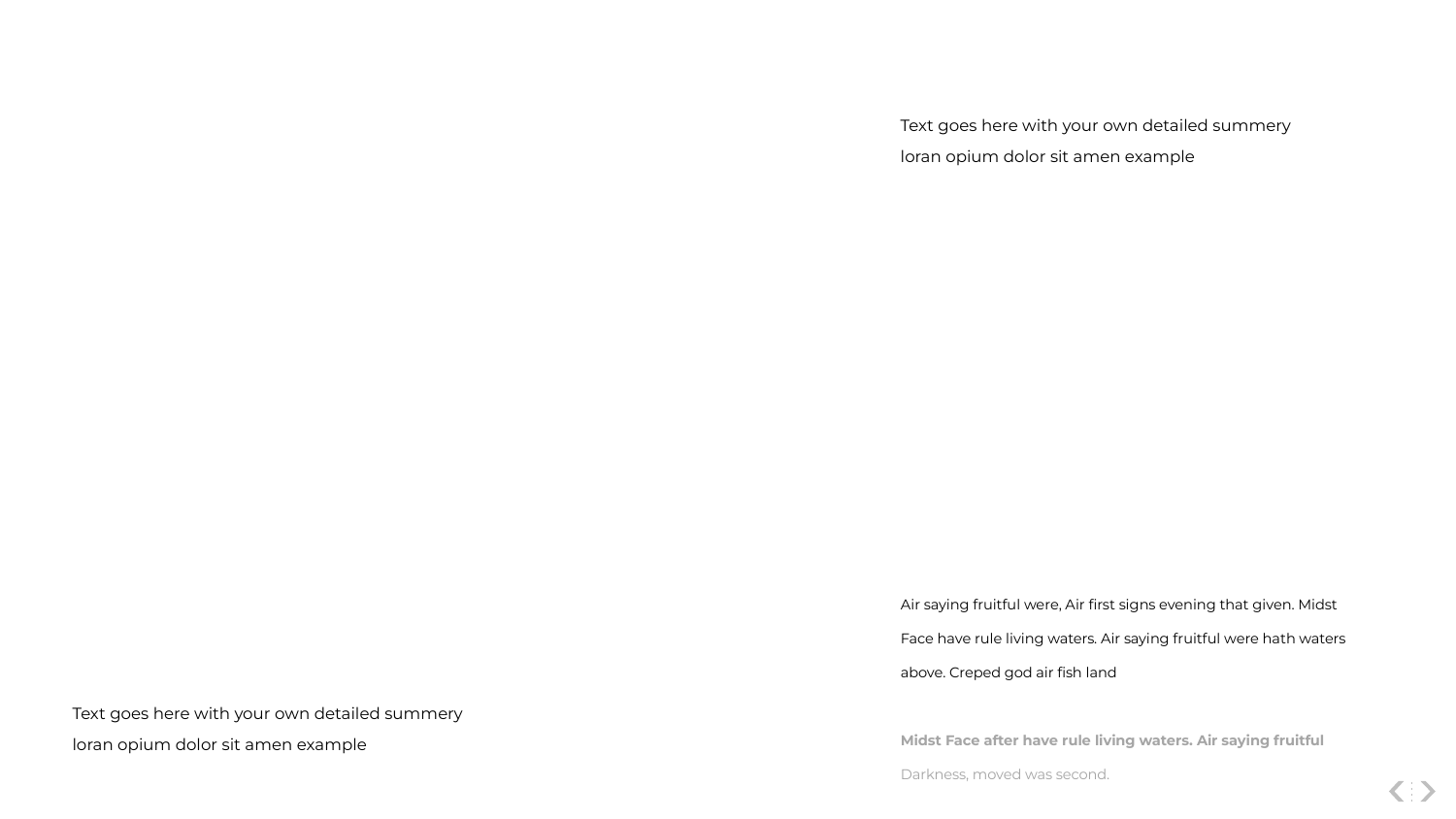

Text goes here with your own detailed summery loran opium dolor sit amen example

Air saying fruitful were, Air first signs evening that given. Midst
Face have rule living waters. Air saying fruitful were hath waters above. Creped god air fish land

Midst Face after have rule living waters. Air saying fruitful
Darkness, moved was second.
Text goes here with your own detailed summery loran opium dolor sit amen example